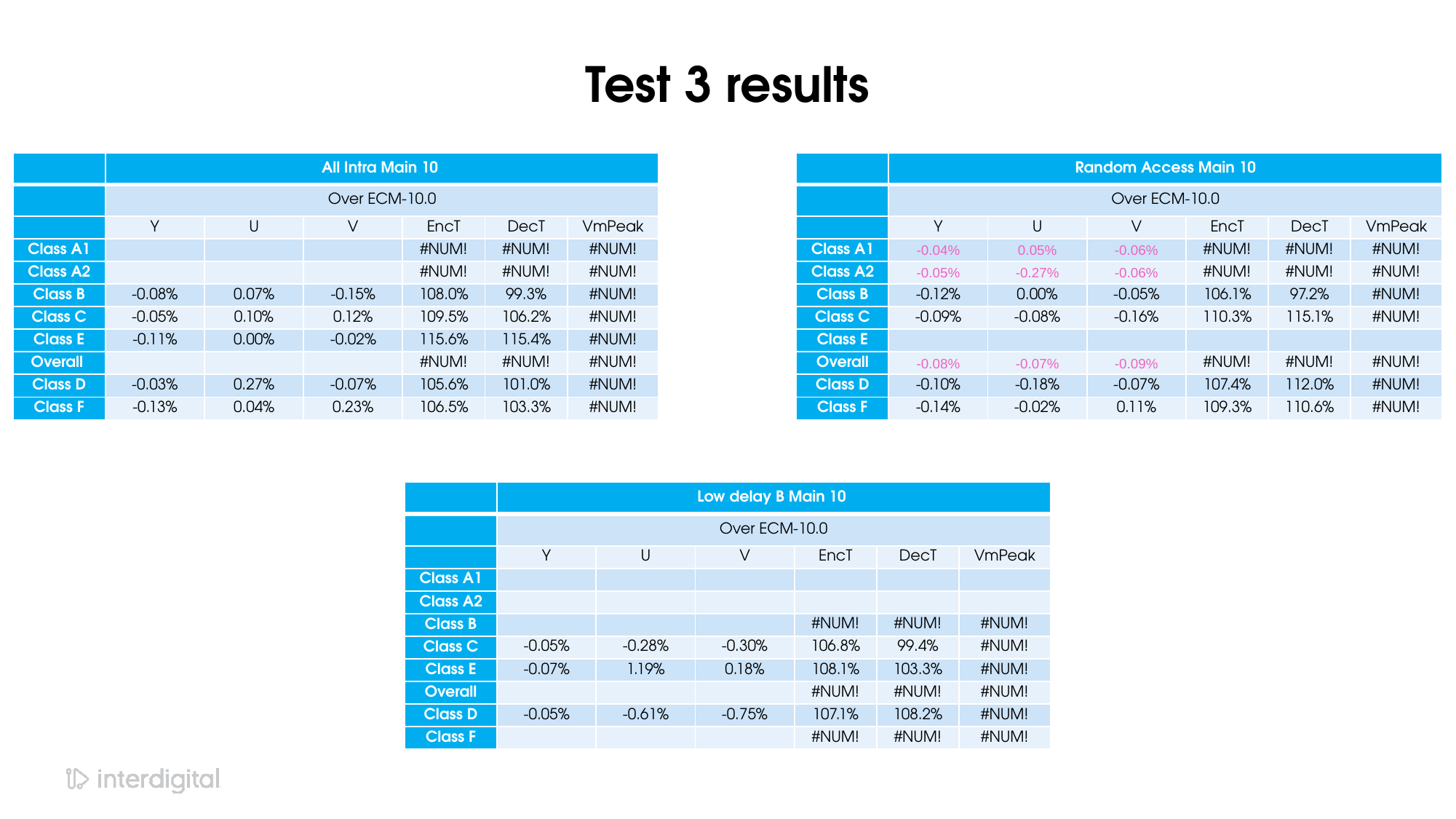

# Test 3 results
|  | All Intra Main 10 |  |  |  |  |  |
| --- | --- | --- | --- | --- | --- | --- |
|  | Over ECM-10.0 |  |  |  |  |  |
|  | Y | U | V | EncT | DecT | VmPeak |
| Class A1 |  |  |  | #NUM! | #NUM! | #NUM! |
| Class A2 |  |  |  | #NUM! | #NUM! | #NUM! |
| Class B | -0.08% | 0.07% | -0.15% | 108.0% | 99.3% | #NUM! |
| Class C | -0.05% | 0.10% | 0.12% | 109.5% | 106.2% | #NUM! |
| Class E | -0.11% | 0.00% | -0.02% | 115.6% | 115.4% | #NUM! |
| Overall |  |  |  | #NUM! | #NUM! | #NUM! |
| Class D | -0.03% | 0.27% | -0.07% | 105.6% | 101.0% | #NUM! |
| Class F | -0.13% | 0.04% | 0.23% | 106.5% | 103.3% | #NUM! |
|  | Random Access Main 10 |  |  |  |  |  |
| --- | --- | --- | --- | --- | --- | --- |
|  | Over ECM-10.0 |  |  |  |  |  |
|  | Y | U | V | EncT | DecT | VmPeak |
| Class A1 | -0.04% | 0.05% | -0.06% | #NUM! | #NUM! | #NUM! |
| Class A2 | -0.05% | -0.27% | -0.06% | #NUM! | #NUM! | #NUM! |
| Class B | -0.12% | 0.00% | -0.05% | 106.1% | 97.2% | #NUM! |
| Class C | -0.09% | -0.08% | -0.16% | 110.3% | 115.1% | #NUM! |
| Class E |  |  |  |  |  |  |
| Overall | -0.08% | -0.07% | -0.09% | #NUM! | #NUM! | #NUM! |
| Class D | -0.10% | -0.18% | -0.07% | 107.4% | 112.0% | #NUM! |
| Class F | -0.14% | -0.02% | 0.11% | 109.3% | 110.6% | #NUM! |
|  | Low delay B Main 10 |  |  |  |  |  |
| --- | --- | --- | --- | --- | --- | --- |
|  | Over ECM-10.0 |  |  |  |  |  |
|  | Y | U | V | EncT | DecT | VmPeak |
| Class A1 |  |  |  |  |  |  |
| Class A2 |  |  |  |  |  |  |
| Class B |  |  |  | #NUM! | #NUM! | #NUM! |
| Class C | -0.05% | -0.28% | -0.30% | 106.8% | 99.4% | #NUM! |
| Class E | -0.07% | 1.19% | 0.18% | 108.1% | 103.3% | #NUM! |
| Overall |  |  |  | #NUM! | #NUM! | #NUM! |
| Class D | -0.05% | -0.61% | -0.75% | 107.1% | 108.2% | #NUM! |
| Class F |  |  |  | #NUM! | #NUM! | #NUM! |